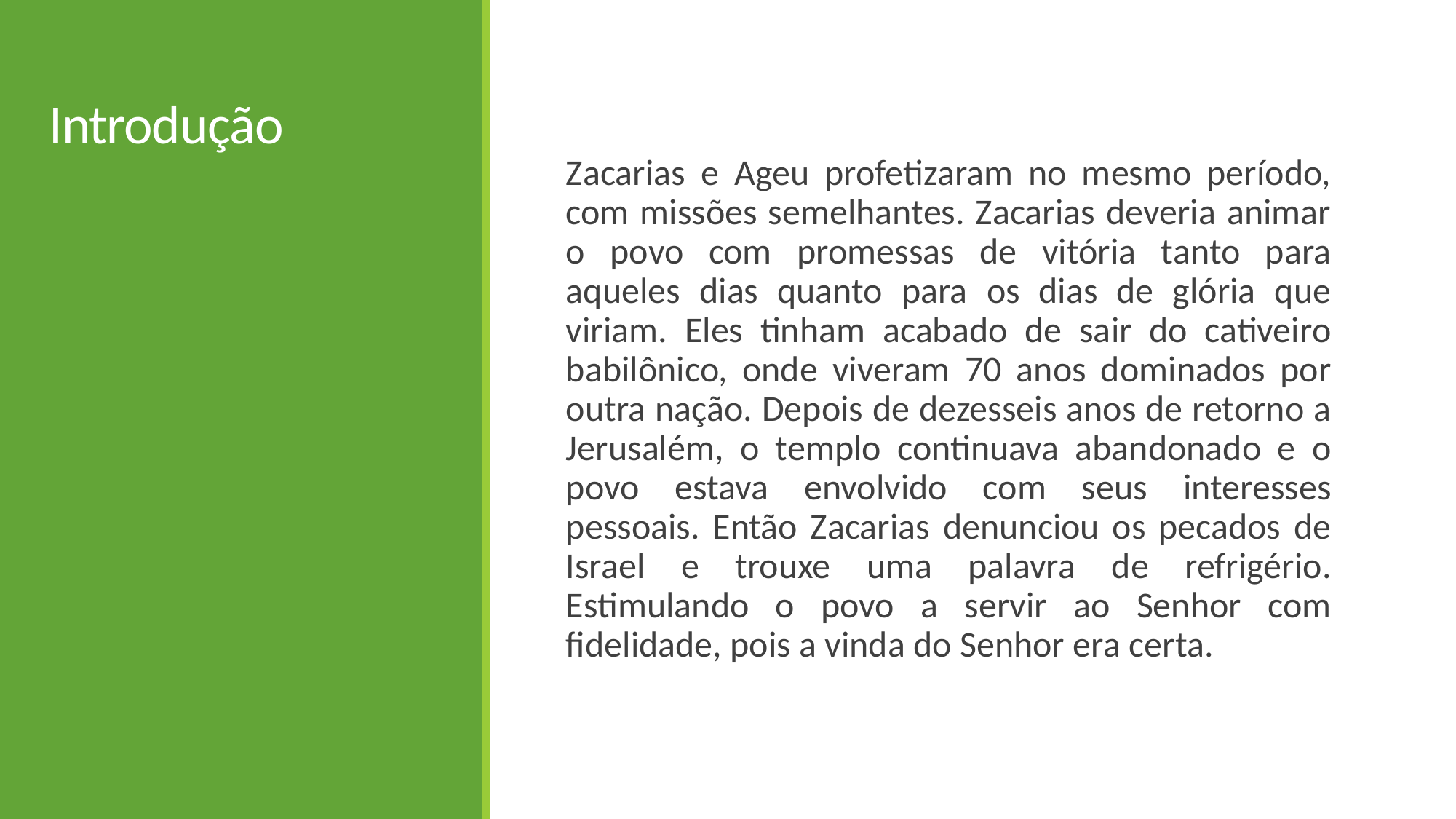

# Introdução
Zacarias e Ageu profetizaram no mesmo período, com missões semelhantes. Zacarias deveria animar o povo com promessas de vitória tanto para aqueles dias quanto para os dias de glória que viriam. Eles tinham acabado de sair do cativeiro babilônico, onde viveram 70 anos dominados por outra nação. Depois de dezesseis anos de retorno a Jerusalém, o templo continuava abandonado e o povo estava envolvido com seus interesses pessoais. Então Zacarias denunciou os pecados de Israel e trouxe uma palavra de refrigério. Estimulando o povo a servir ao Senhor com fidelidade, pois a vinda do Senhor era certa.